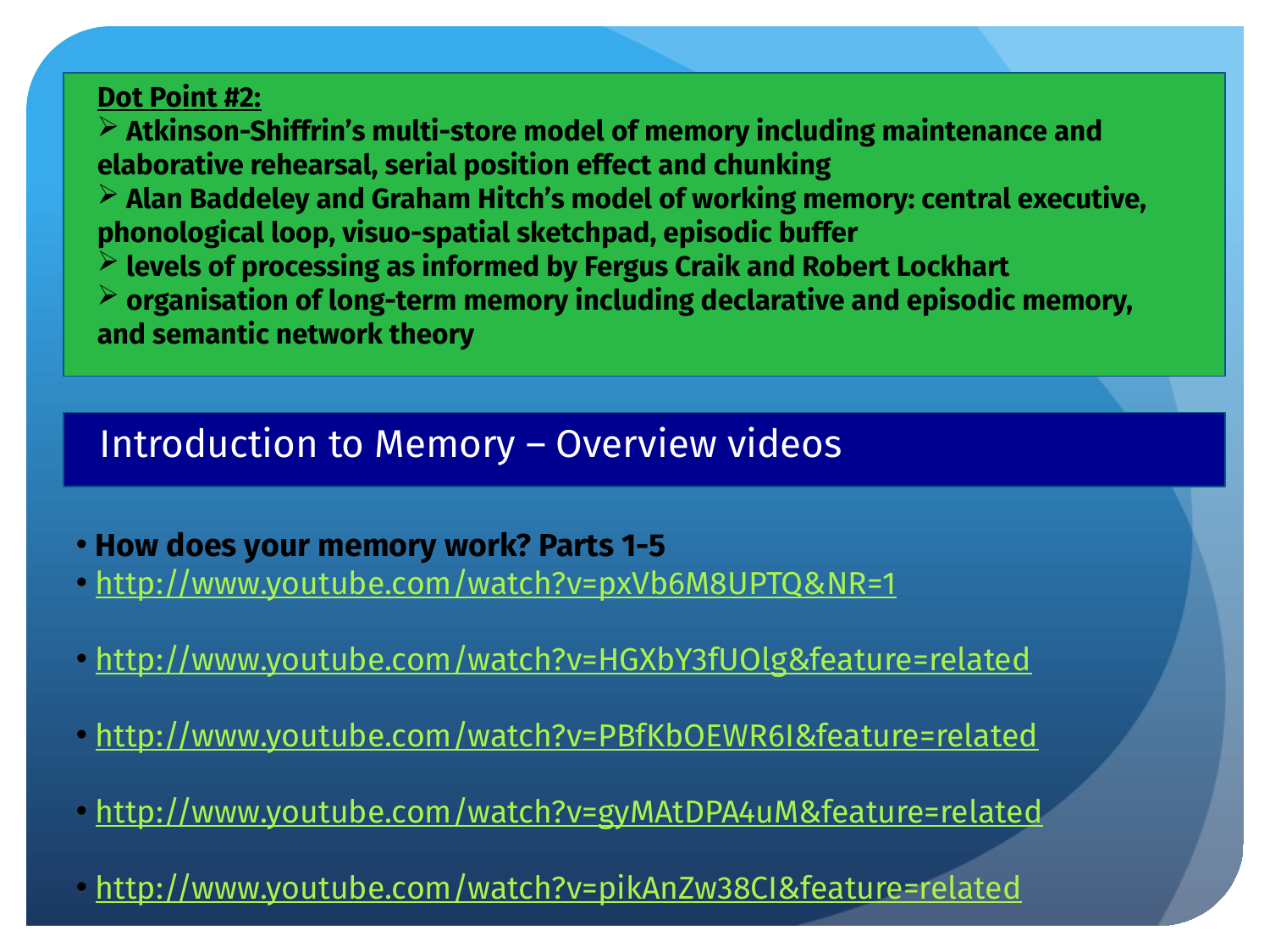

#

Dot Point #2:
 Atkinson-Shiffrin’s multi-store model of memory including maintenance and elaborative rehearsal, serial position effect and chunking
 Alan Baddeley and Graham Hitch’s model of working memory: central executive, phonological loop, visuo-spatial sketchpad, episodic buffer
 levels of processing as informed by Fergus Craik and Robert Lockhart
 organisation of long-term memory including declarative and episodic memory, and semantic network theory

Introduction to Memory – Overview videos
 How does your memory work? Parts 1-5
 http://www.youtube.com/watch?v=pxVb6M8UPTQ&NR=1

 http://www.youtube.com/watch?v=HGXbY3fUOlg&feature=related

 http://www.youtube.com/watch?v=PBfKbOEWR6I&feature=related

 http://www.youtube.com/watch?v=gyMAtDPA4uM&feature=related

 http://www.youtube.com/watch?v=pikAnZw38CI&feature=related